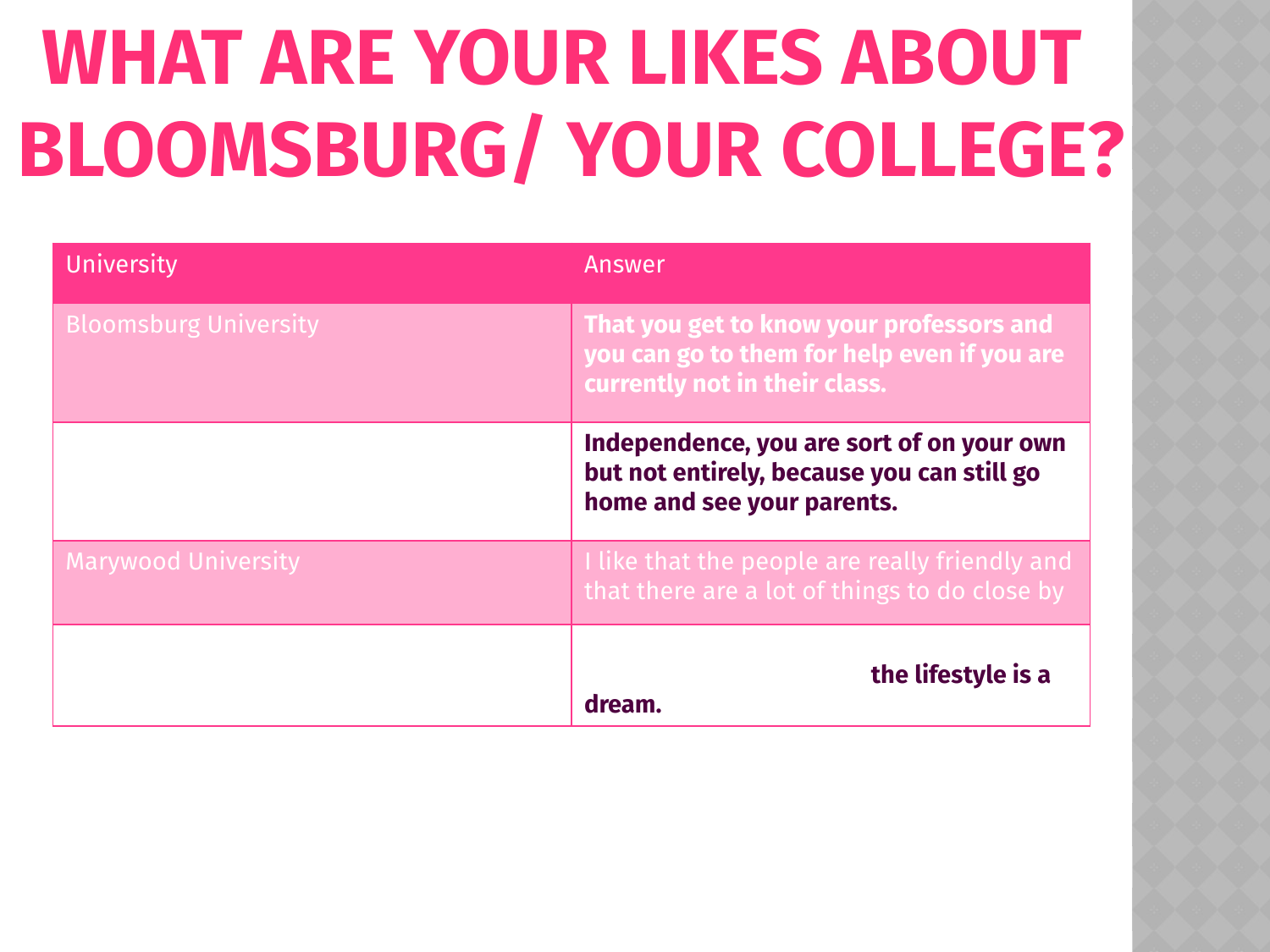

What are your likes about
Bloomsburg/ your college?
| University | Answer |
| --- | --- |
| Bloomsburg University | That you get to know your professors and you can go to them for help even if you are currently not in their class. |
| Bloomsburg University | Independence, you are sort of on your own but not entirely, because you can still go home and see your parents. |
| Marywood University | I like that the people are really friendly and that there are a lot of things to do close by |
| Marywood University | Everything. The food, the people, the classes, lacrosse is great, the lifestyle is a dream. |